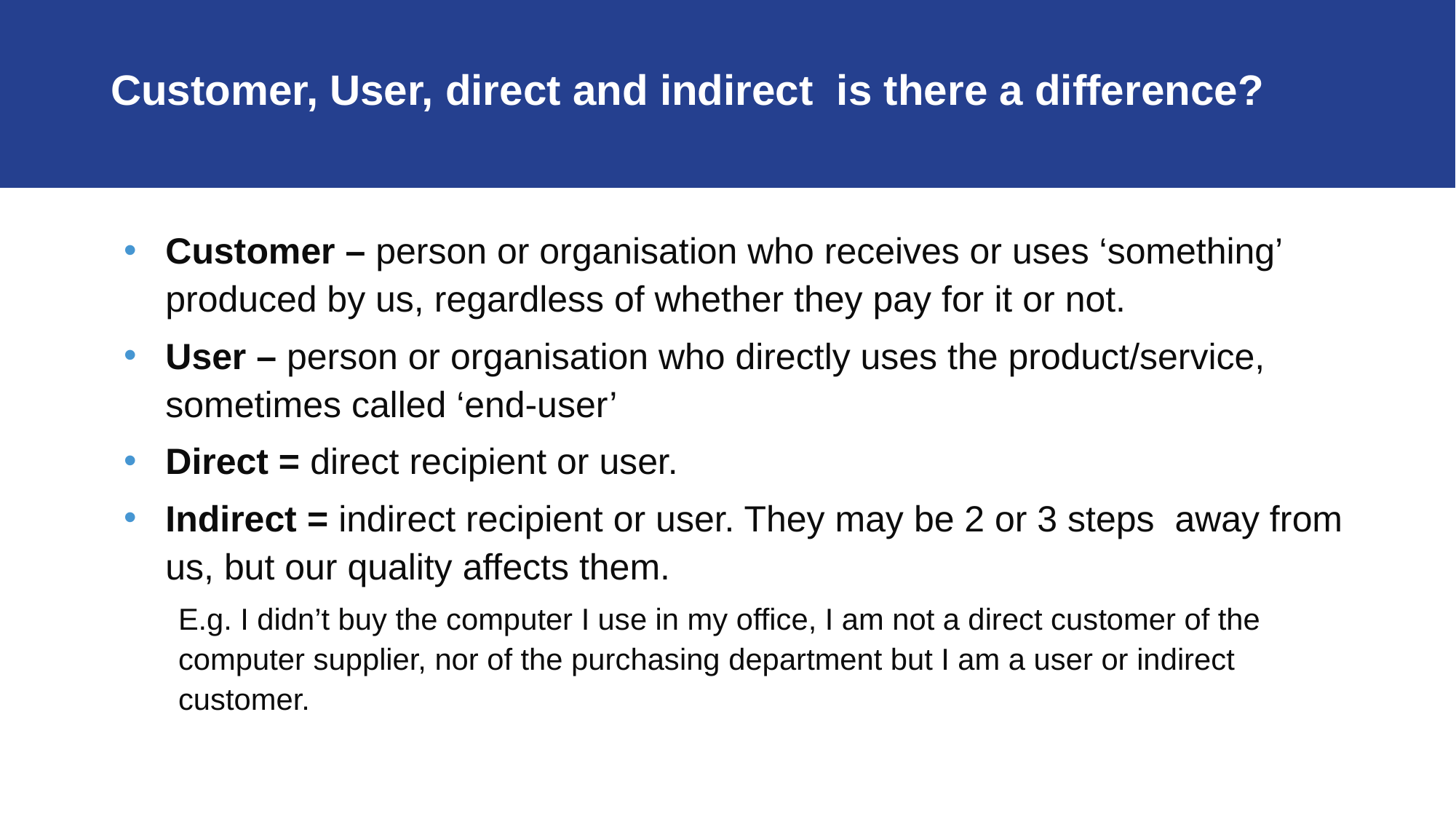

# Customer, User, direct and indirect  is there a difference?
Customer – person or organisation who receives or uses ‘something’ produced by us, regardless of whether they pay for it or not.
User – person or organisation who directly uses the product/service, sometimes called ‘end-user’
Direct = direct recipient or user.
Indirect = indirect recipient or user. They may be 2 or 3 steps  away from us, but our quality affects them.
E.g. I didn’t buy the computer I use in my office, I am not a direct customer of the computer supplier, nor of the purchasing department but I am a user or indirect customer.